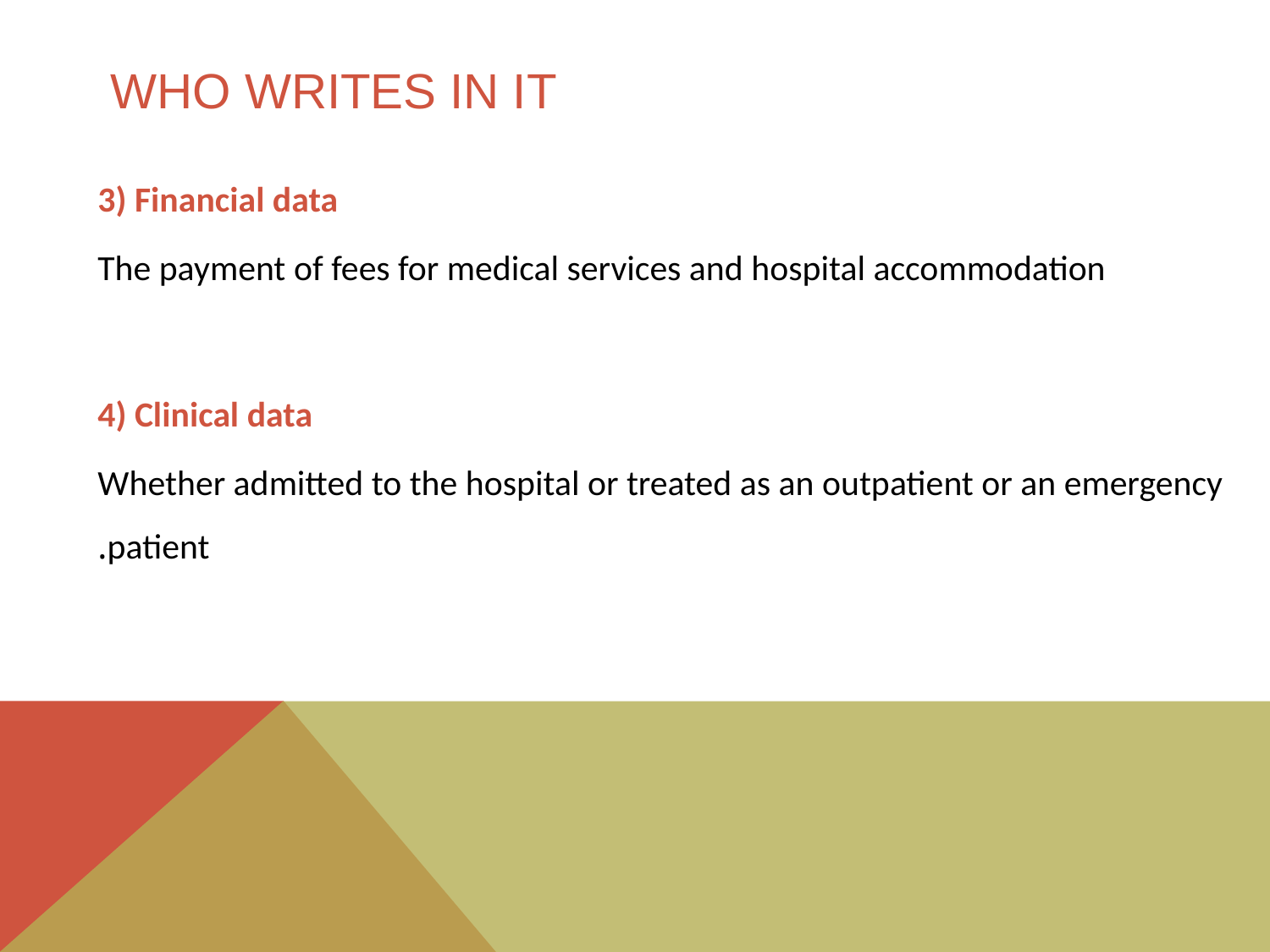

# Who writes in it
3) Financial data
The payment of fees for medical services and hospital accommodation

4) Clinical data
 Whether admitted to the hospital or treated as an outpatient or an emergency patient.